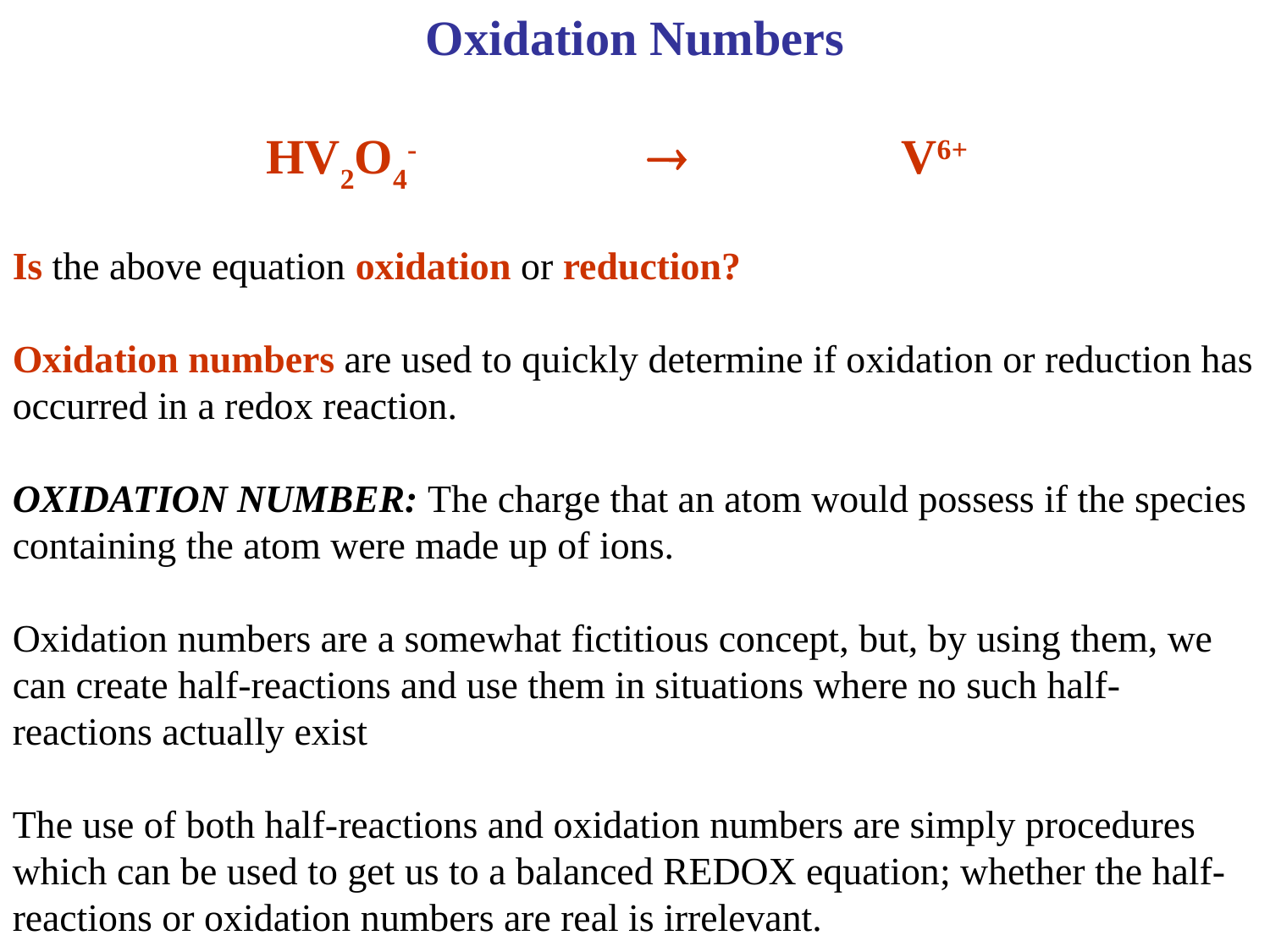

Oxidation Numbers

		HV2O4-		→		V6+

Is the above equation oxidation or reduction?

Oxidation numbers are used to quickly determine if oxidation or reduction has occurred in a redox reaction.

OXIDATION NUMBER: The charge that an atom would possess if the species containing the atom were made up of ions.
Oxidation numbers are a somewhat fictitious concept, but, by using them, we can create half-reactions and use them in situations where no such half-reactions actually exist

The use of both half-reactions and oxidation numbers are simply procedures which can be used to get us to a balanced REDOX equation; whether the half-reactions or oxidation numbers are real is irrelevant.